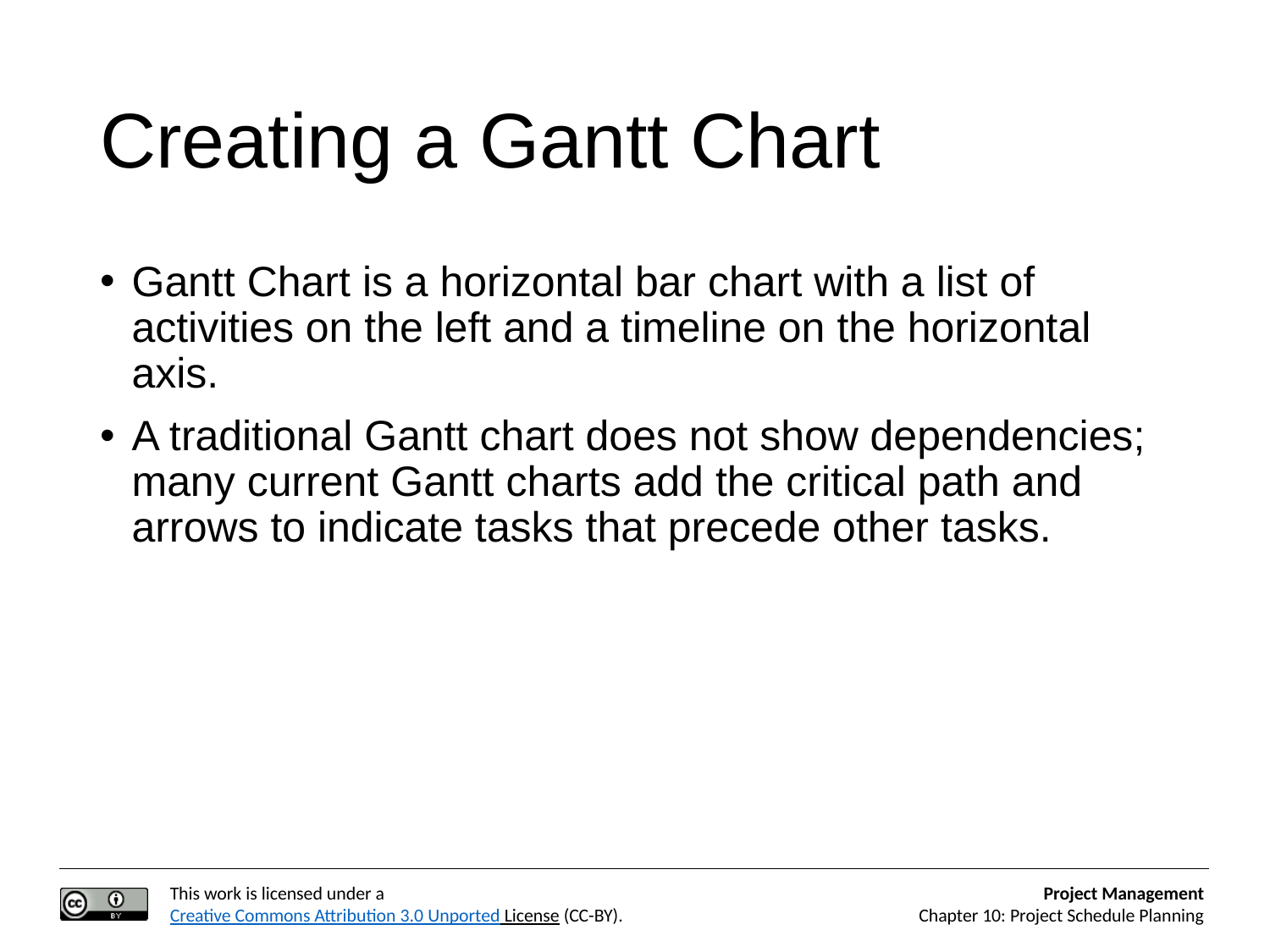

# Creating a Gantt Chart
Gantt Chart is a horizontal bar chart with a list of activities on the left and a timeline on the horizontal axis.
A traditional Gantt chart does not show dependencies; many current Gantt charts add the critical path and arrows to indicate tasks that precede other tasks.